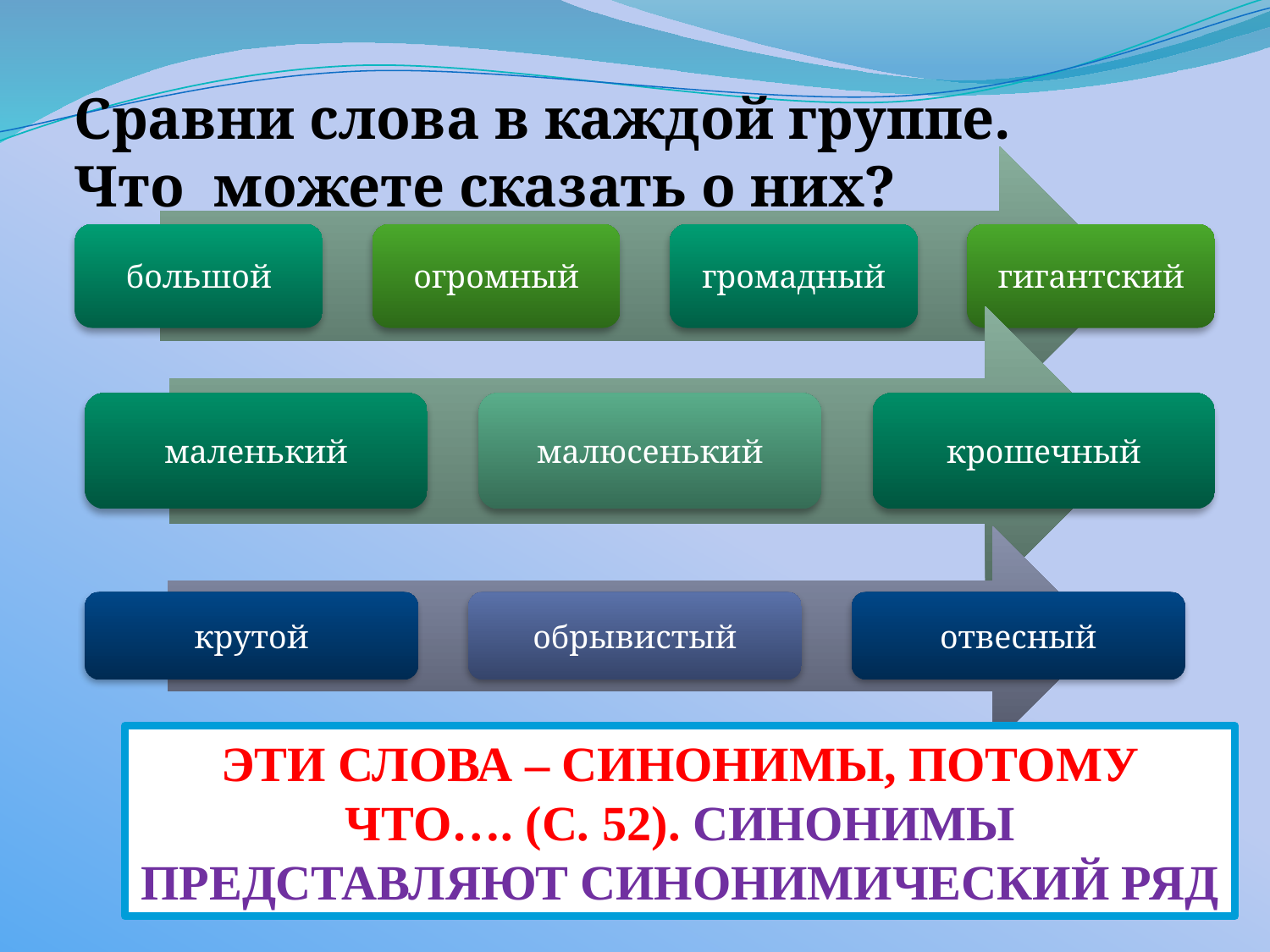

Сравни слова в каждой группе.
Что  можете сказать о них?
большой
огромный
громадный
гигантский
маленький
малюсенький
крошечный
крутой
обрывистый
отвесный
Эти слова – синонимы, потому что…. (с. 52). Синонимы представляют синонимический ряд